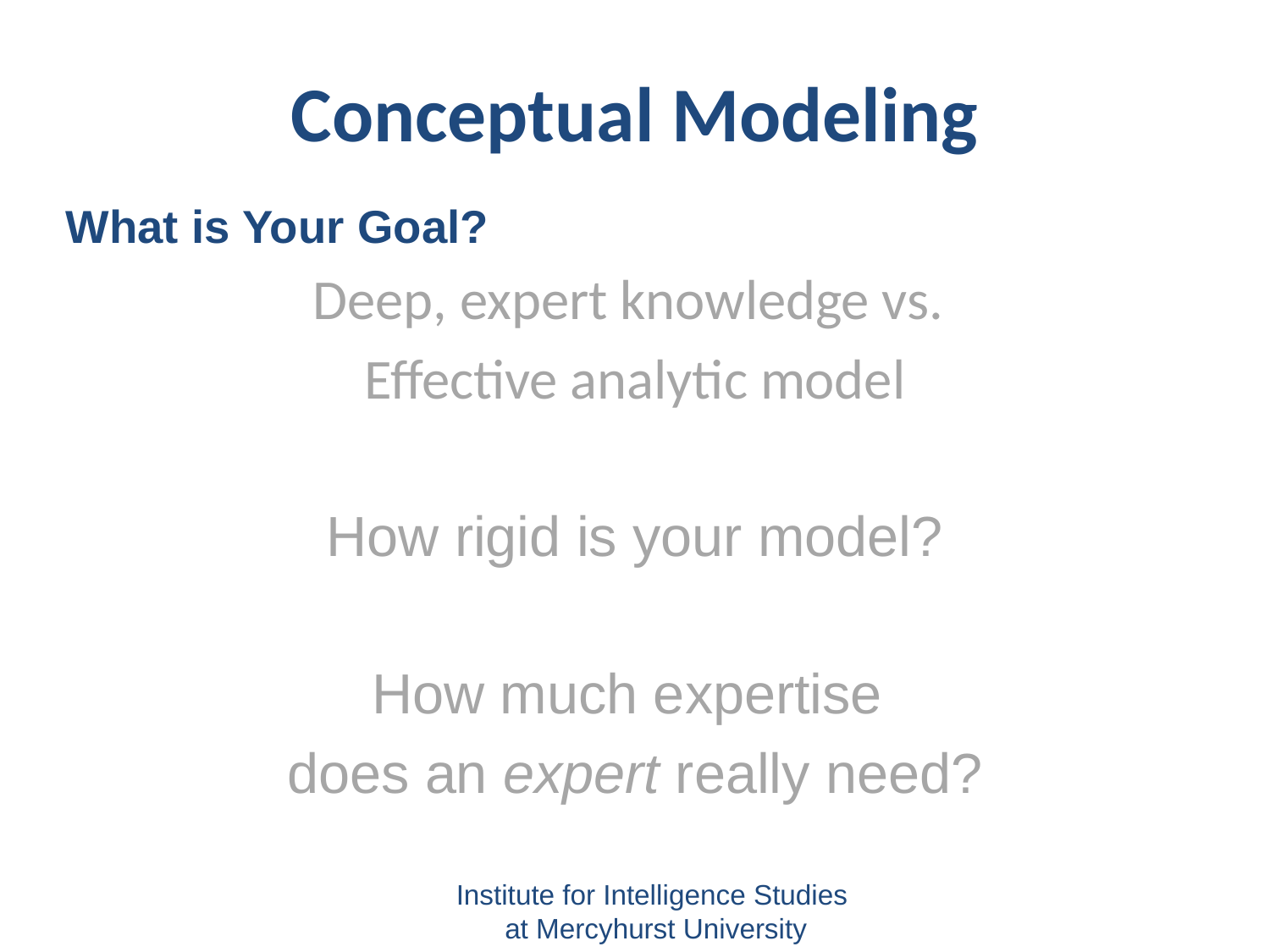

# Conceptual Modeling
What is Your Goal?
Deep, expert knowledge vs.
Effective analytic model

How rigid is your model?

How much expertise
does an expert really need?

Institute for Intelligence Studies
at Mercyhurst University